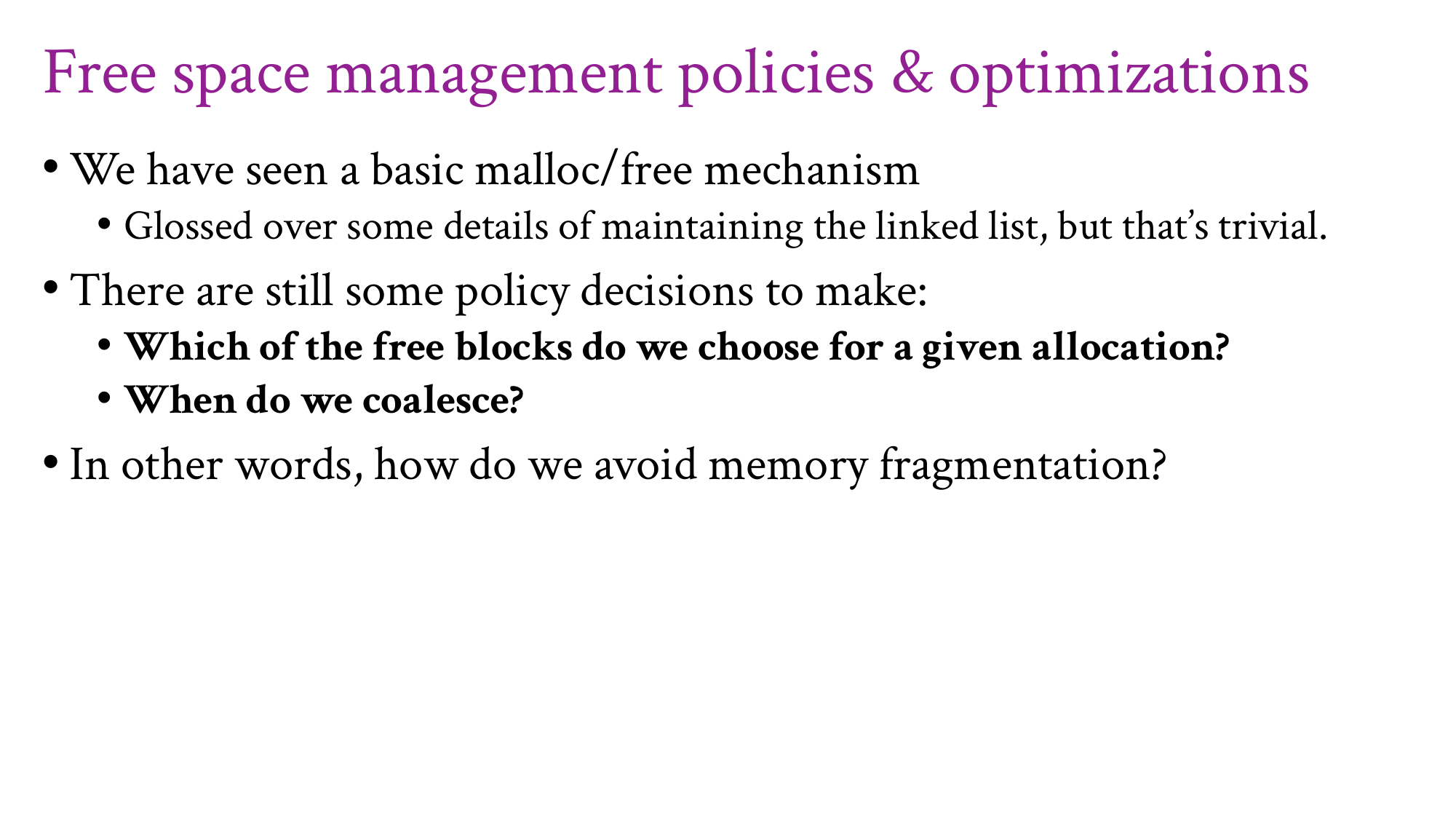

# Free space management policies & optimizations
We have seen a basic malloc/free mechanism
Glossed over some details of maintaining the linked list, but that’s trivial.
There are still some policy decisions to make:
Which of the free blocks do we choose for a given allocation?
When do we coalesce?
In other words, how do we avoid memory fragmentation?